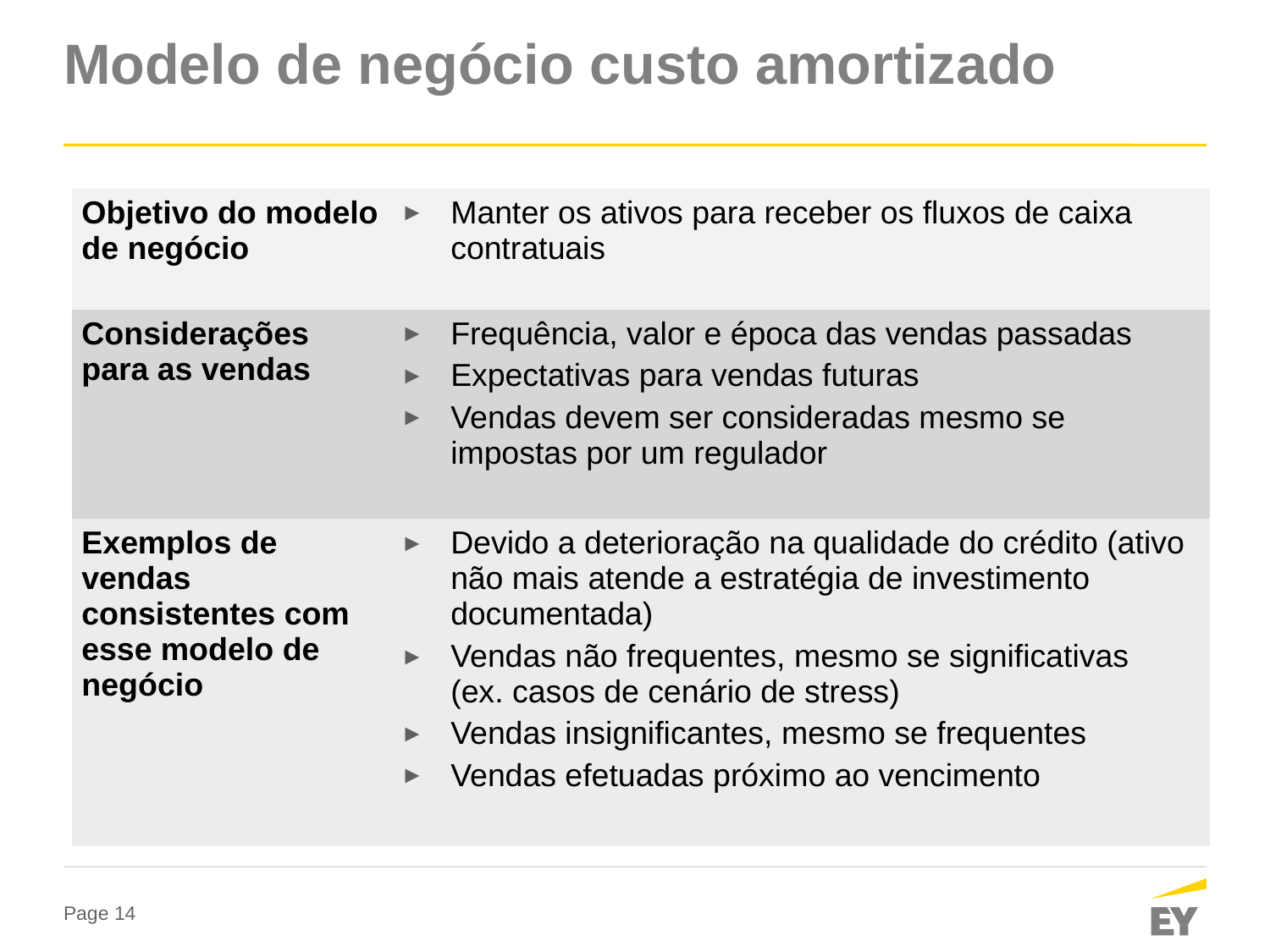

# Modelo de negócio custo amortizado

| Objetivo do modelo de negócio | Manter os ativos para receber os fluxos de caixa contratuais |
| --- | --- |
| Considerações para as vendas | Frequência, valor e época das vendas passadas Expectativas para vendas futuras Vendas devem ser consideradas mesmo se impostas por um regulador |
| Exemplos de vendas consistentes com esse modelo de negócio | Devido a deterioração na qualidade do crédito (ativo não mais atende a estratégia de investimento documentada) Vendas não frequentes, mesmo se significativas (ex. casos de cenário de stress) Vendas insignificantes, mesmo se frequentes Vendas efetuadas próximo ao vencimento |